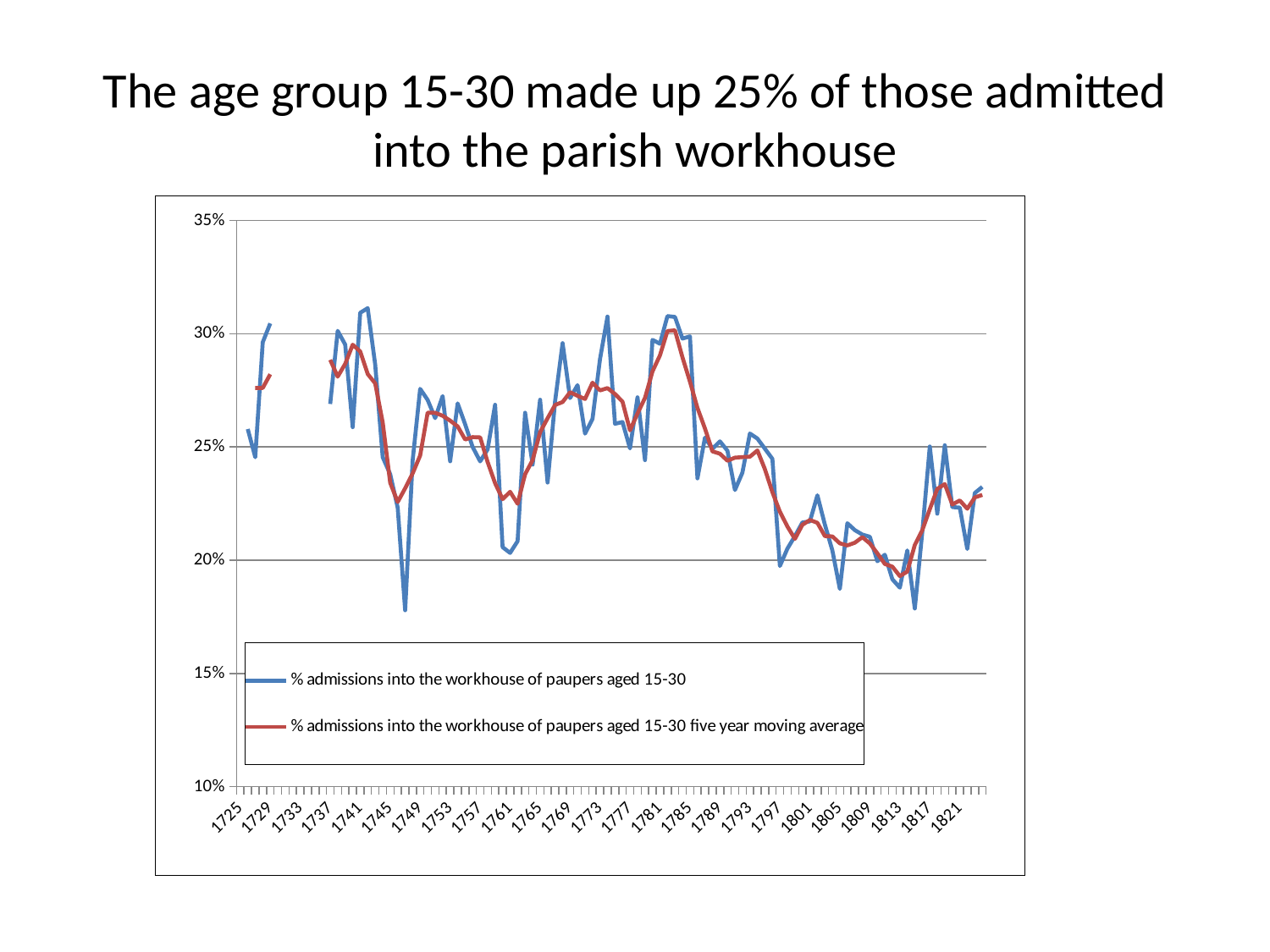

# The age group 15-30 made up 25% of those admitted into the parish workhouse

### Chart

| Category | % admissions into the workhouse of paupers aged 15-30 | % admissions into the workhouse of paupers aged 15-30 five year moving average |
|---|---|---|
| 1725 | None | None |
| 1726 | 0.2579034941763727 | None |
| 1727 | 0.2454819277108434 | 0.2760355319669508 |
| 1728 | 0.29621125143513066 | 0.2760355319669508 |
| 1729 | 0.30454545454545456 | 0.28207954456380996 |
| 1730 | None | None |
| 1731 | None | None |
| 1732 | None | None |
| 1733 | None | None |
| 1734 | None | None |
| 1735 | None | None |
| 1736 | None | None |
| 1737 | 0.26896551724137935 | 0.2884600853996796 |
| 1738 | 0.30122757318225013 | 0.2810303787350718 |
| 1739 | 0.29518716577540327 | 0.2866675415754819 |
| 1740 | 0.25874125874125703 | 0.2951247010083851 |
| 1741 | 0.3092161929371233 | 0.2921498798842403 |
| 1742 | 0.31125131440588855 | 0.28220589163850285 |
| 1743 | 0.2863534675615213 | 0.2780512227779518 |
| 1744 | 0.2454672245467239 | 0.2608488681684289 |
| 1745 | 0.2379679144385027 | 0.23417443196911983 |
| 1746 | 0.22320441988950276 | 0.2257147522240247 |
| 1747 | 0.17787913340935024 | 0.2317495124428854 |
| 1748 | 0.2440550688360454 | 0.23830612718364322 |
| 1749 | 0.2756410256410243 | 0.2462115395020402 |
| 1750 | 0.2707509881422925 | 0.2651267307842429 |
| 1751 | 0.2627314814814813 | 0.2650530907544056 |
| 1752 | 0.2724550898203593 | 0.2637710394723542 |
| 1753 | 0.2436868686868687 | 0.26162084184389695 |
| 1754 | 0.2692307692307694 | 0.25907454554759946 |
| 1755 | 0.26 | 0.2533108003108028 |
| 1756 | 0.25 | 0.2543498796285683 |
| 1757 | 0.24363636363636448 | 0.2542242339493835 |
| 1758 | 0.2488822652757079 | 0.24337094558513453 |
| 1759 | 0.2686025408348475 | 0.23401094558513497 |
| 1760 | 0.2057335581787521 | 0.22696126132444044 |
| 1761 | 0.2032 | 0.23020678629127694 |
| 1762 | 0.20838794233289717 | 0.2249291846987022 |
| 1763 | 0.26510989010989133 | 0.23794913972961912 |
| 1764 | 0.24221453287197364 | 0.2441677784730739 |
| 1765 | 0.27083333333333326 | 0.2565335825114243 |
| 1766 | 0.23429319371727864 | 0.26267275239231735 |
| 1767 | 0.27021696252465693 | 0.26854456663010556 |
| 1768 | 0.29580573951435035 | 0.2698351271020821 |
| 1769 | 0.2715736040609138 | 0.2741514230844753 |
| 1770 | 0.27728613569321536 | 0.27258327810429783 |
| 1771 | 0.25587467362924643 | 0.2711706682131228 |
| 1772 | 0.2623762376237636 | 0.2783642725723425 |
| 1773 | 0.2887426900584795 | 0.2749538290594298 |
| 1774 | 0.30754162585700434 | 0.27597721051692875 |
| 1775 | 0.26023391812865493 | 0.2733720928623079 |
| 1776 | 0.2609915809167447 | 0.270003720139868 |
| 1777 | 0.24935064935064935 | 0.2573326042707916 |
| 1778 | 0.271900826446281 | 0.26474528010452003 |
| 1779 | 0.2441860465116286 | 0.27166026441378194 |
| 1780 | 0.2972972972972973 | 0.2833415679331968 |
| 1781 | 0.2955665024630544 | 0.2904381281656103 |
| 1782 | 0.3077571669477235 | 0.3011699936414858 |
| 1783 | 0.3073836276083485 | 0.301471990553653 |
| 1784 | 0.29784537389100285 | 0.28958507686763835 |
| 1785 | 0.2988072818581294 | 0.2788547325014284 |
| 1786 | 0.23613193403298371 | 0.2672241608259129 |
| 1787 | 0.2541054451166811 | 0.258147476378957 |
| 1788 | 0.24923076923076923 | 0.24805598700403145 |
| 1789 | 0.25246195165622204 | 0.24702525237134787 |
| 1790 | 0.24834983498349944 | 0.2439336319470456 |
| 1791 | 0.23097826086956524 | 0.24527324885187995 |
| 1792 | 0.23864734299516996 | 0.2455208162373367 |
| 1793 | 0.2559288537549435 | 0.2456931205340124 |
| 1794 | 0.2536997885835083 | 0.24844483678115326 |
| 1795 | 0.24921135646687825 | 0.24020254766929774 |
| 1796 | 0.24473684210526442 | 0.23003516447135094 |
| 1797 | 0.19743589743589826 | 0.22141374395515295 |
| 1798 | 0.20509193776520596 | 0.21490182181128586 |
| 1799 | 0.21059268600252296 | 0.20937825297269624 |
| 1800 | 0.21665174574753804 | 0.2156211010337259 |
| 1801 | 0.21711899791231806 | 0.21776060821752696 |
| 1802 | 0.22865013774104684 | 0.21650894408203913 |
| 1803 | 0.21578947368421117 | 0.21063989524212867 |
| 1804 | 0.2043343653250774 | 0.21048387175648794 |
| 1805 | 0.18730650154798828 | 0.20741029376128076 |
| 1806 | 0.21633888048411573 | 0.20651654996783414 |
| 1807 | 0.21328224776500723 | 0.20771516808669807 |
| 1808 | 0.21132075471698114 | 0.21015828832668143 |
| 1809 | 0.21032745591939594 | 0.2073719126674954 |
| 1810 | 0.1995221027479092 | 0.20303161431724304 |
| 1811 | 0.20240700218818394 | 0.19833971770910688 |
| 1812 | 0.19158075601374508 | 0.19713688259787346 |
| 1813 | 0.18786127167630146 | 0.19296913916427919 |
| 1814 | 0.20431328036322458 | 0.19497662761553017 |
| 1815 | 0.17868338557993813 | 0.20669908645139257 |
| 1816 | 0.212444444444446 | 0.2132366638256087 |
| 1817 | 0.2501930501930489 | 0.22252461016260233 |
| 1818 | 0.22054915854738807 | 0.23147715413237513 |
| 1819 | 0.25075301204819056 | 0.2336311223863424 |
| 1820 | 0.22344610542879695 | 0.22457611890510937 |
| 1821 | 0.22321428571428636 | 0.22639530598477603 |
| 1822 | 0.20491803278688647 | 0.2227177326207807 |
| 1823 | 0.2296450939457204 | 0.22771766328019571 |
| 1824 | 0.23236514522821577 | 0.22884350767167316 |